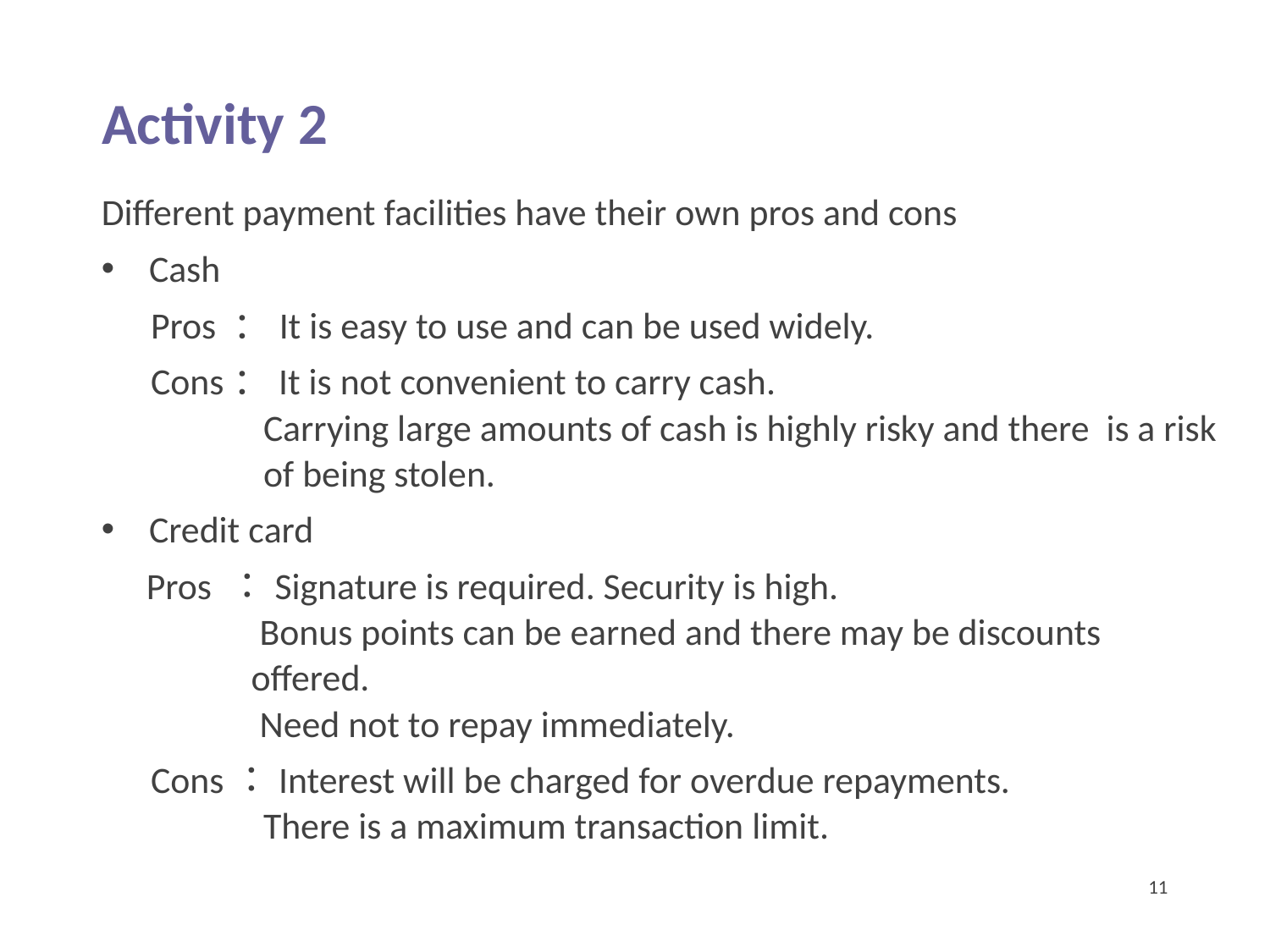

Activity 2
Different payment facilities have their own pros and cons
Cash
Pros ：It is easy to use and can be used widely.
Cons：It is not convenient to carry cash.
Carrying large amounts of cash is highly risky and there  is a risk of being stolen.
Credit card
Pros ：Signature is required. Security is high.
 Bonus points can be earned and there may be discounts  offered.
 Need not to repay immediately.
Cons：Interest will be charged for overdue repayments.
There is a maximum transaction limit.

11